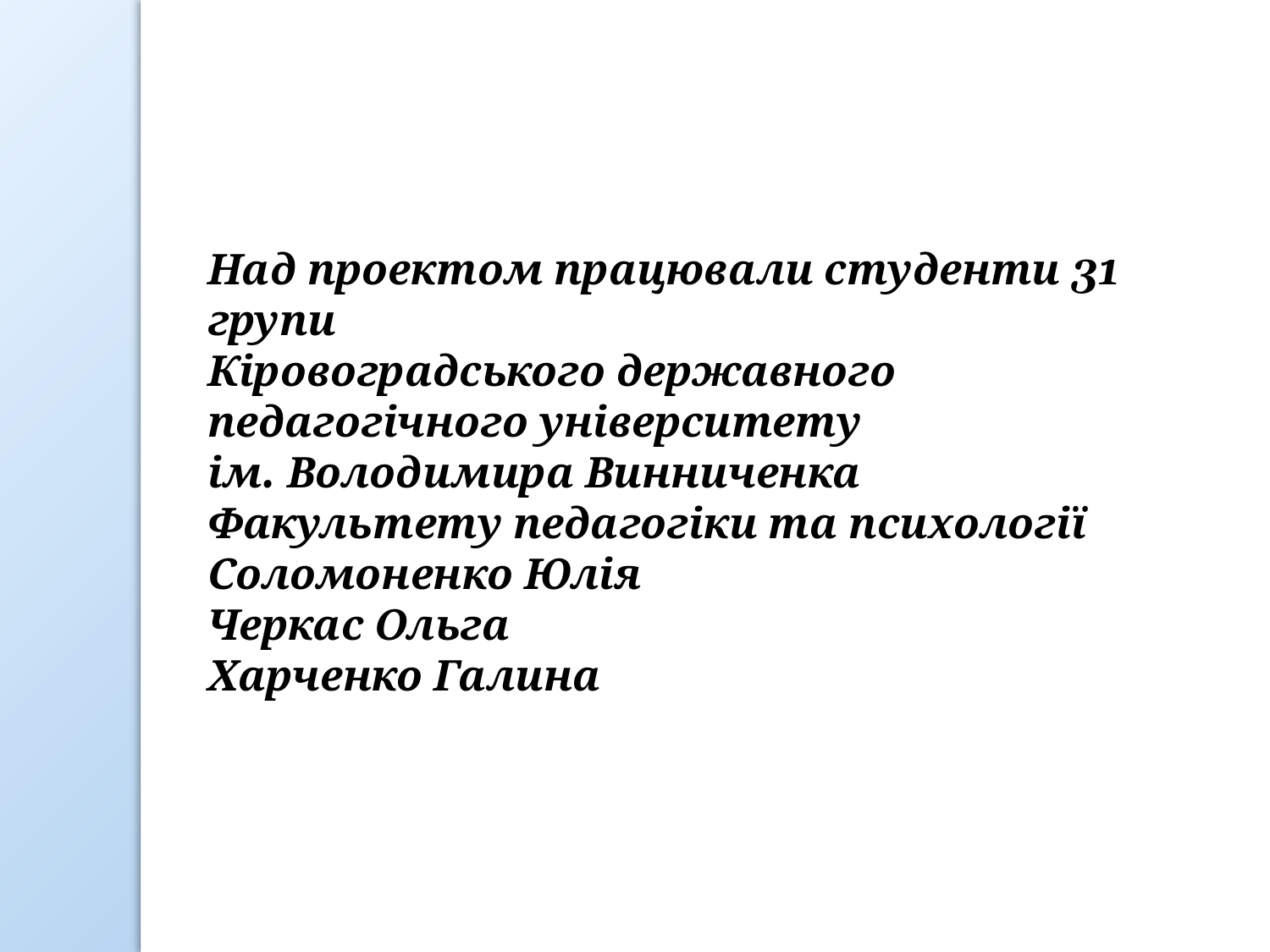

Над проектом працювали студенти 31 групи
Кіровоградського державного педагогічного університету
ім. Володимира Винниченка
Факультету педагогіки та психології
Соломоненко Юлія
Черкас Ольга
Харченко Галина